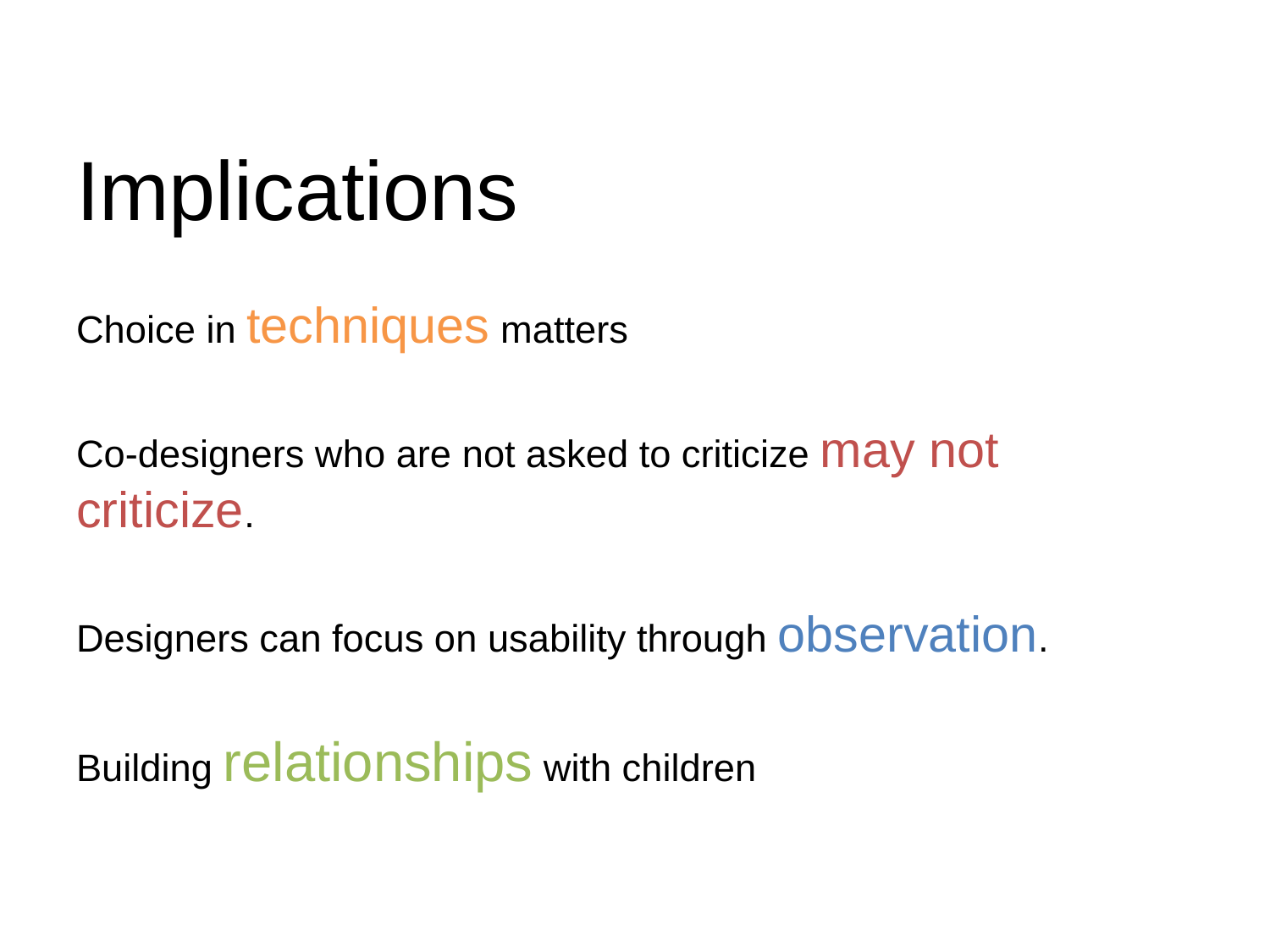

Implications
Choice in techniques matters

Co-designers who are not asked to criticize may not criticize.

Designers can focus on usability through observation.

Building relationships with children